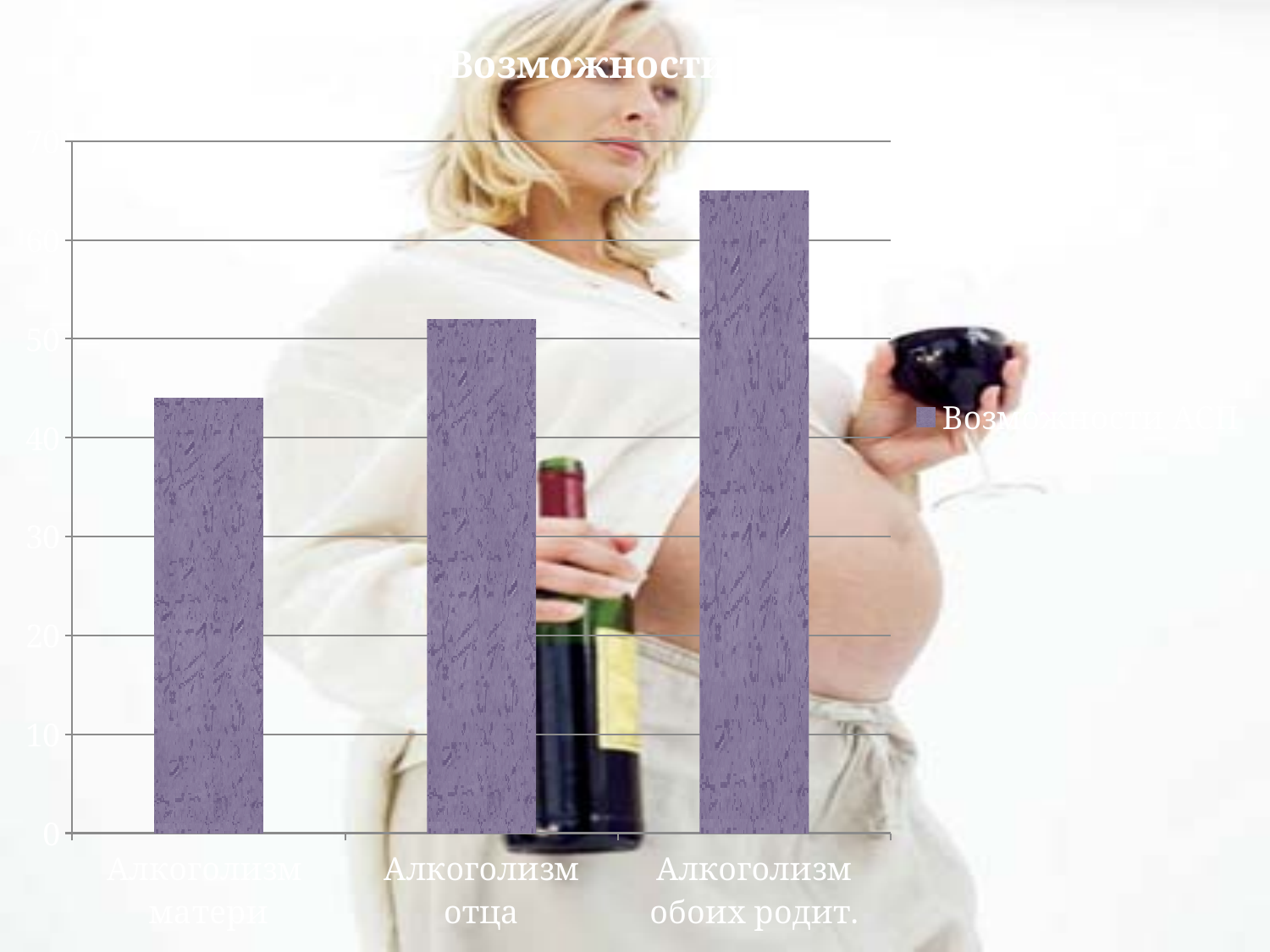

### Chart:

| Category | Возможности АСП |
|---|---|
| Алкоголизм  матери | 44.0 |
| Алкоголизм отца | 52.0 |
| Алкоголизм обоих родит. | 65.0 |